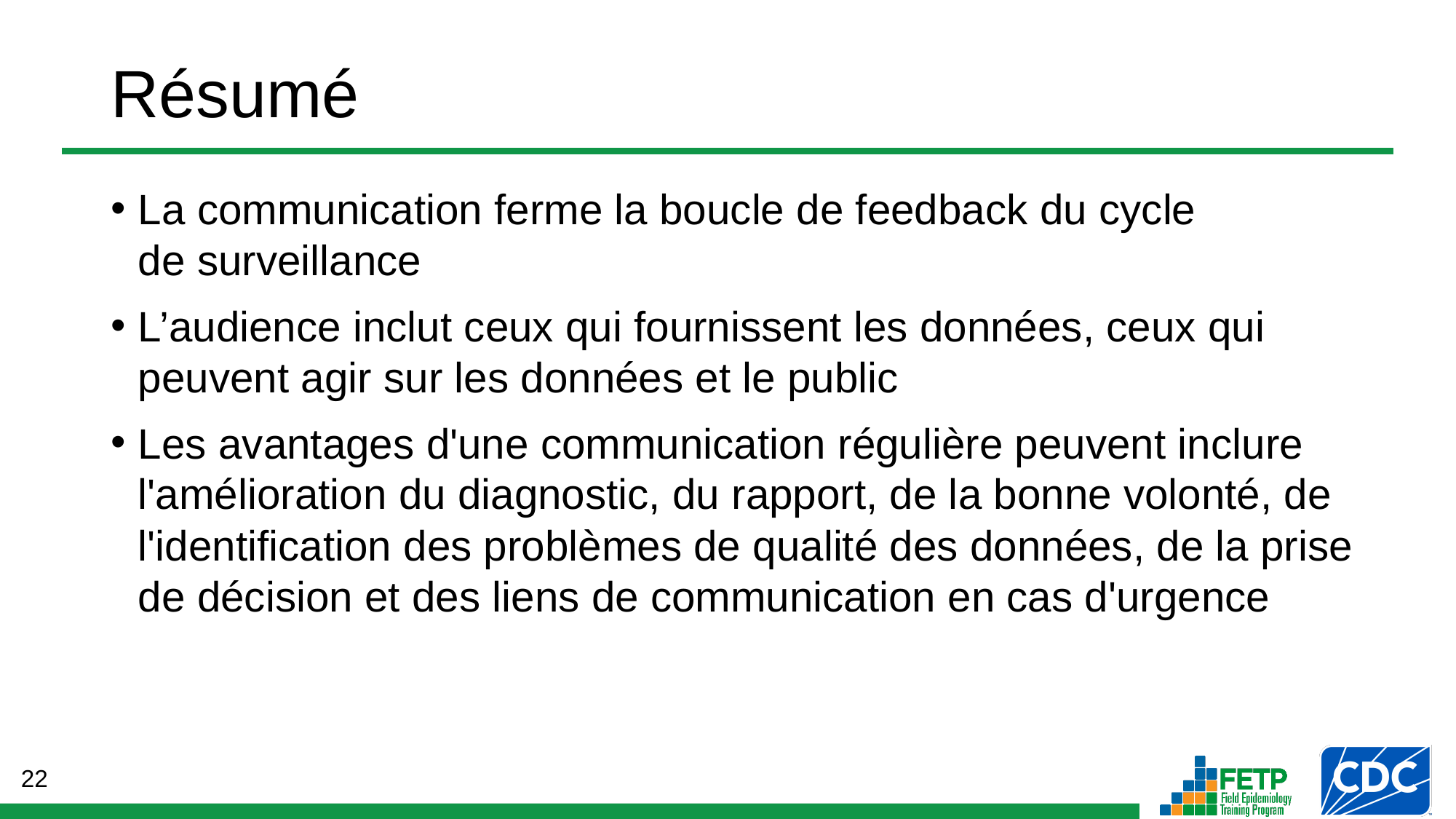

# Résumé
La communication ferme la boucle de feedback du cycle
de surveillance
L’audience inclut ceux qui fournissent les données, ceux qui peuvent agir sur les données et le public
Les avantages d'une communication régulière peuvent inclure l'amélioration du diagnostic, du rapport, de la bonne volonté, de l'identification des problèmes de qualité des données, de la prise de décision et des liens de communication en cas d'urgence